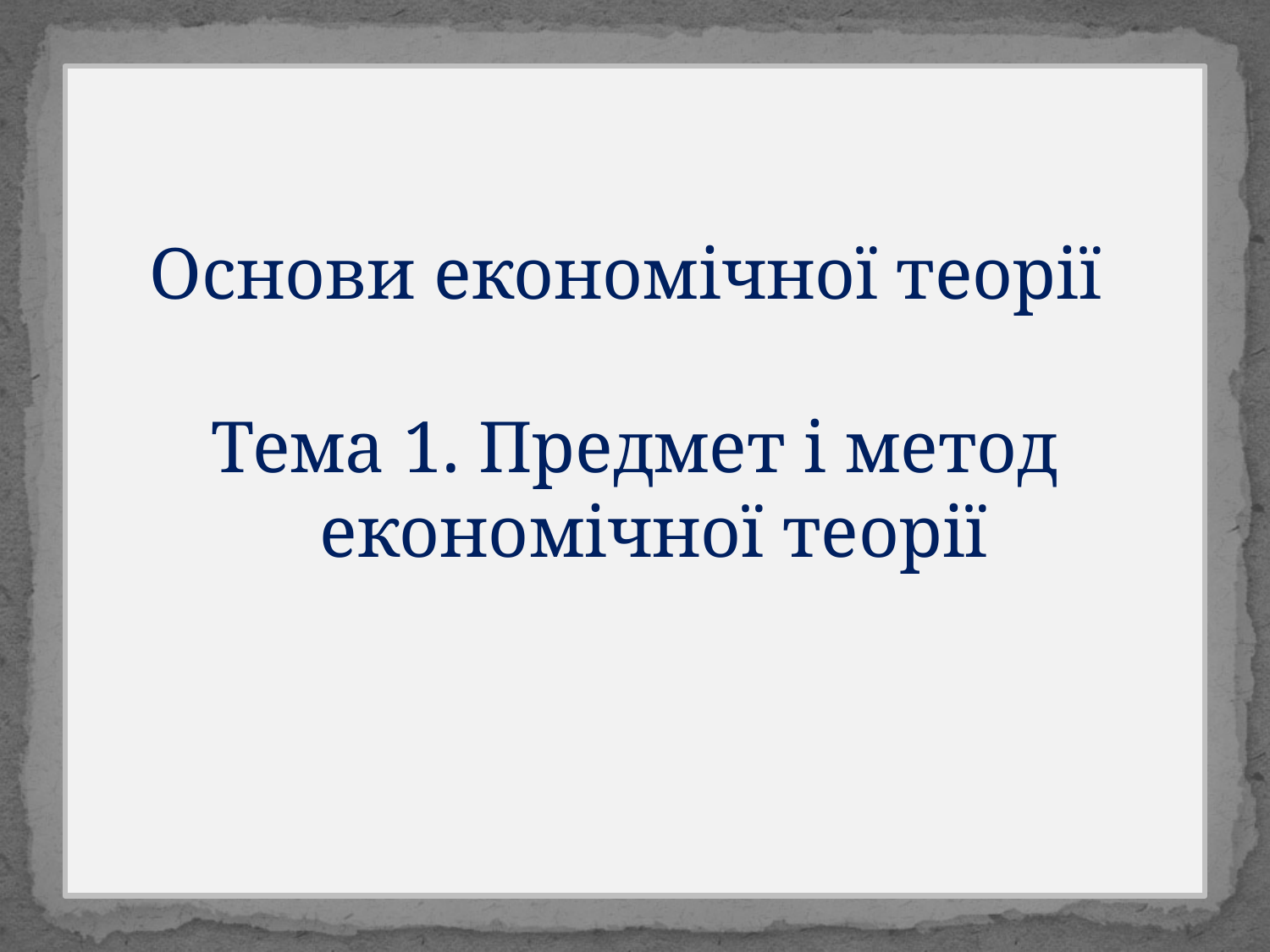

Основи економічної теорії

Тема 1. Предмет і метод економічної теорії